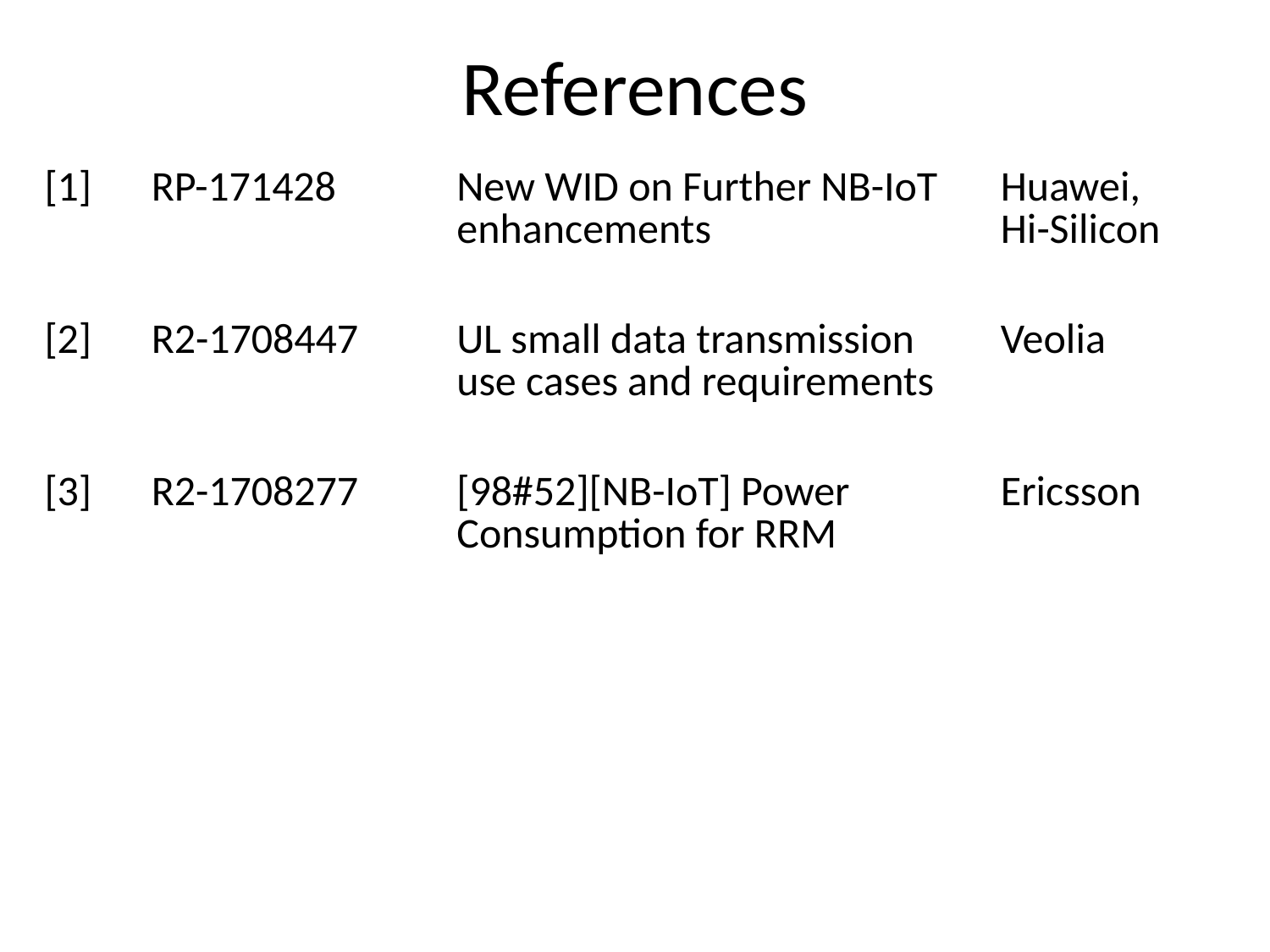

# References
| [1] | RP-171428 | New WID on Further NB-IoT enhancements | Huawei, Hi-Silicon |
| --- | --- | --- | --- |
|  |  |  |  |
| [2] | R2-1708447 | UL small data transmission use cases and requirements | Veolia |
|  |  |  |  |
| [3] | R2-1708277 | [98#52][NB-IoT] Power Consumption for RRM | Ericsson |